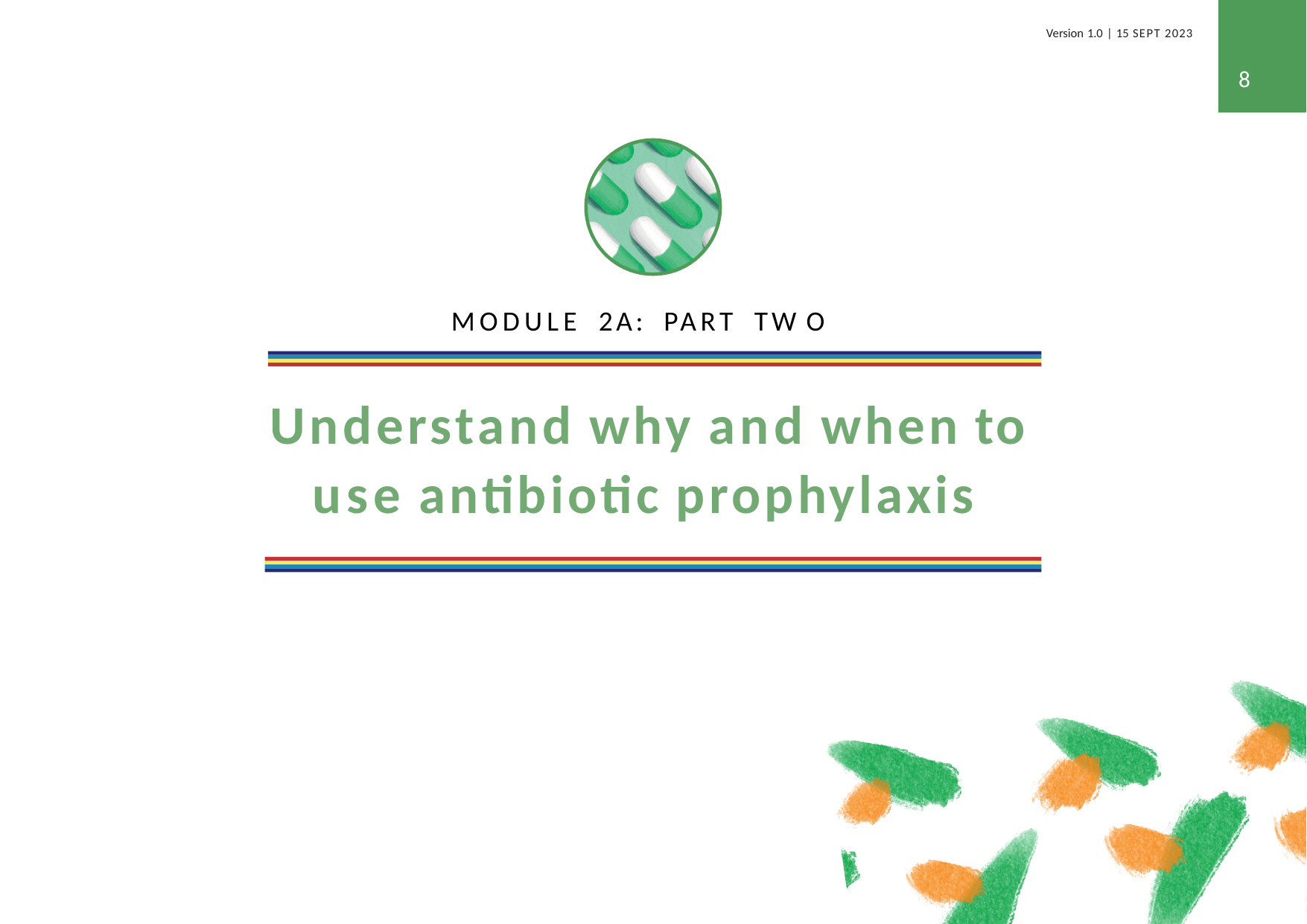

Version 1.0 | 15 SEPT 2023
8
MODULE  2A:  PART  TW O

Understand why and when to use antibiotic prophylaxis